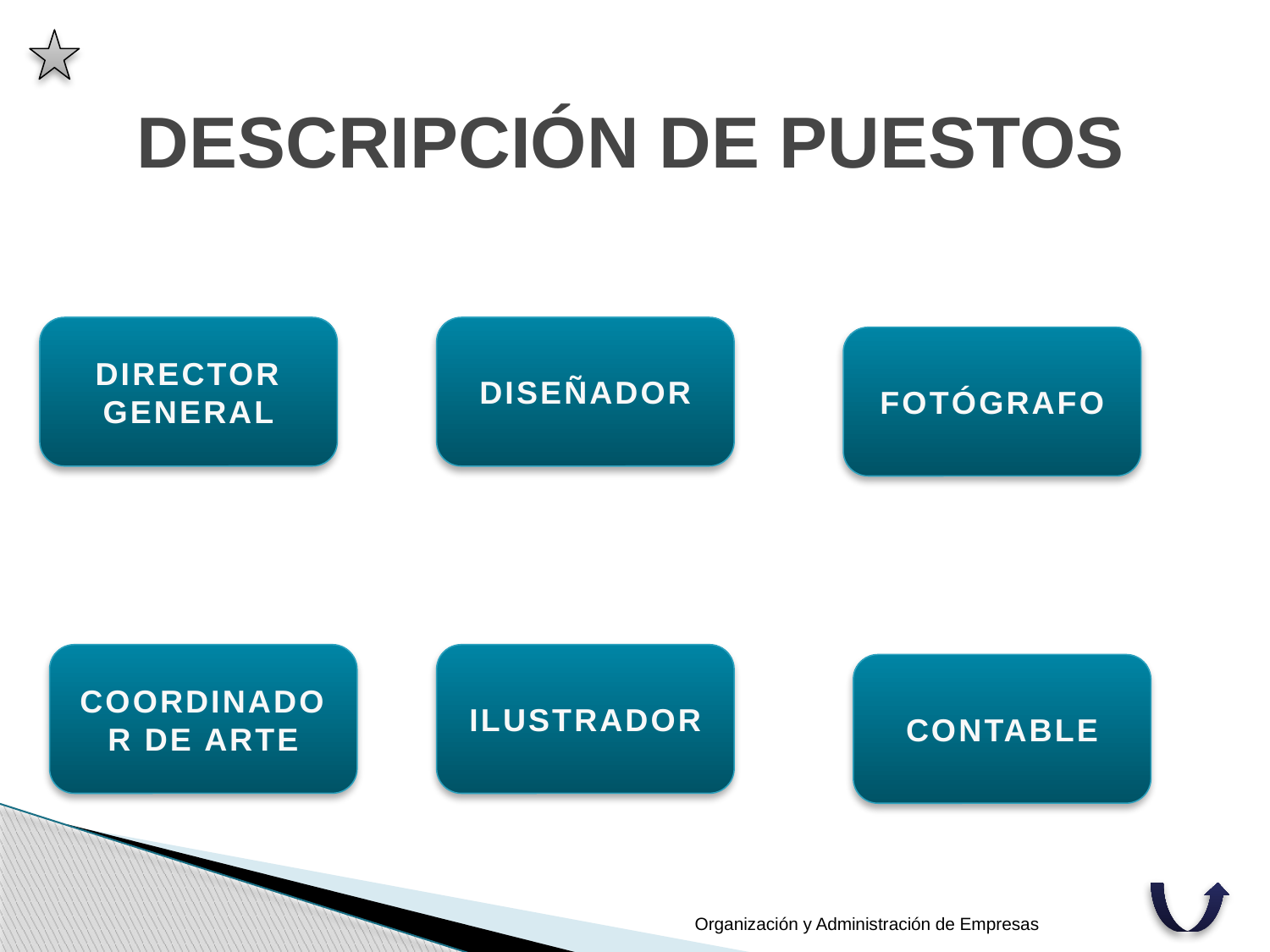

# DESCRIPCIÓN DE PUESTOS
DIRECTOR GENERAL
DISEÑADOR
FOTÓGRAFO
COORDINADOR DE ARTE
ILUSTRADOR
CONTABLE

Organización y Administración de Empresas